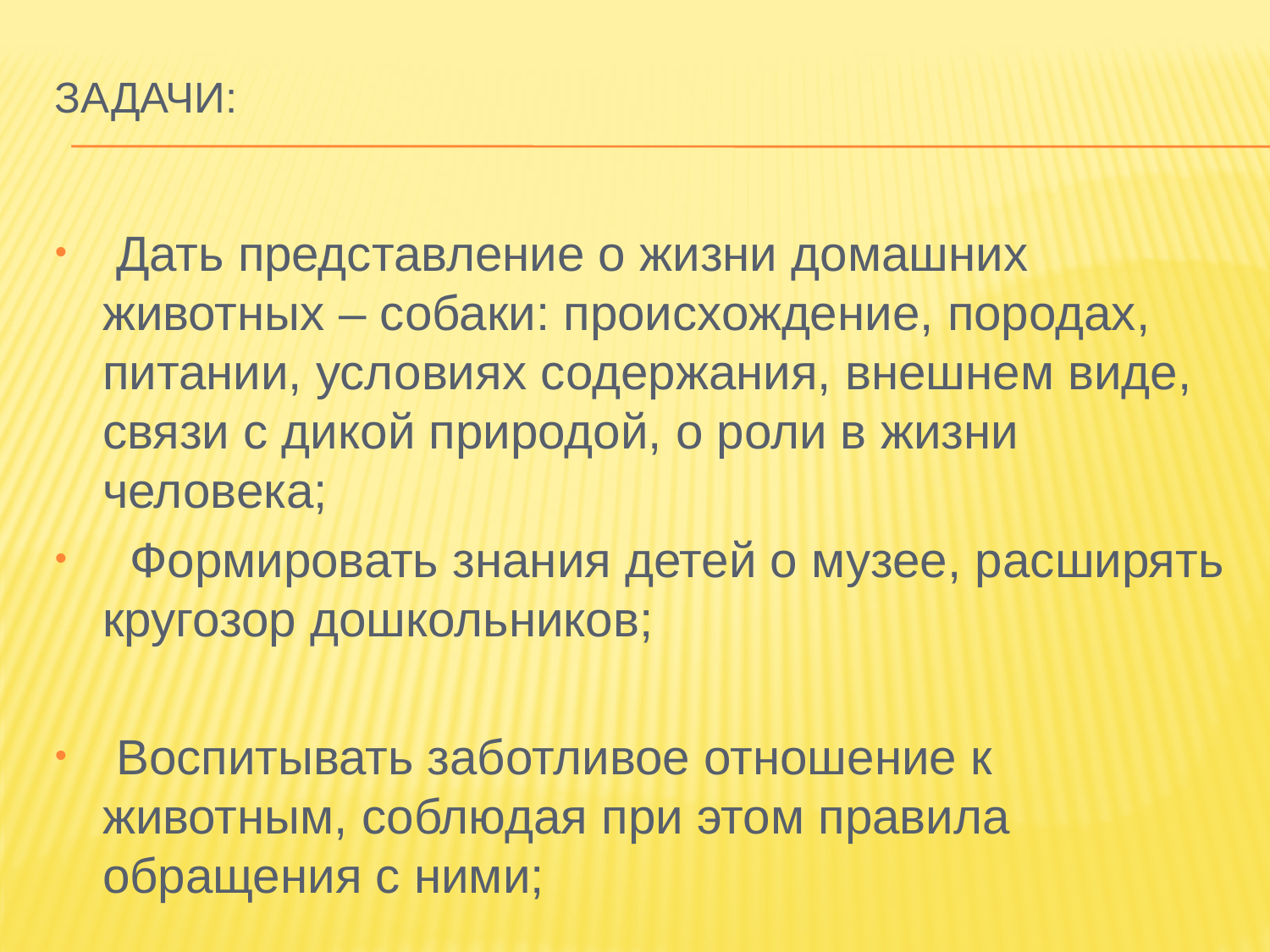

# Задачи:
 Дать представление о жизни домашних животных – собаки: происхождение, породах, питании, условиях содержания, внешнем виде, связи с дикой природой, о роли в жизни человека;
  Формировать знания детей о музее, расширять кругозор дошкольников;

 Воспитывать заботливое отношение к животным, соблюдая при этом правила обращения с ними;